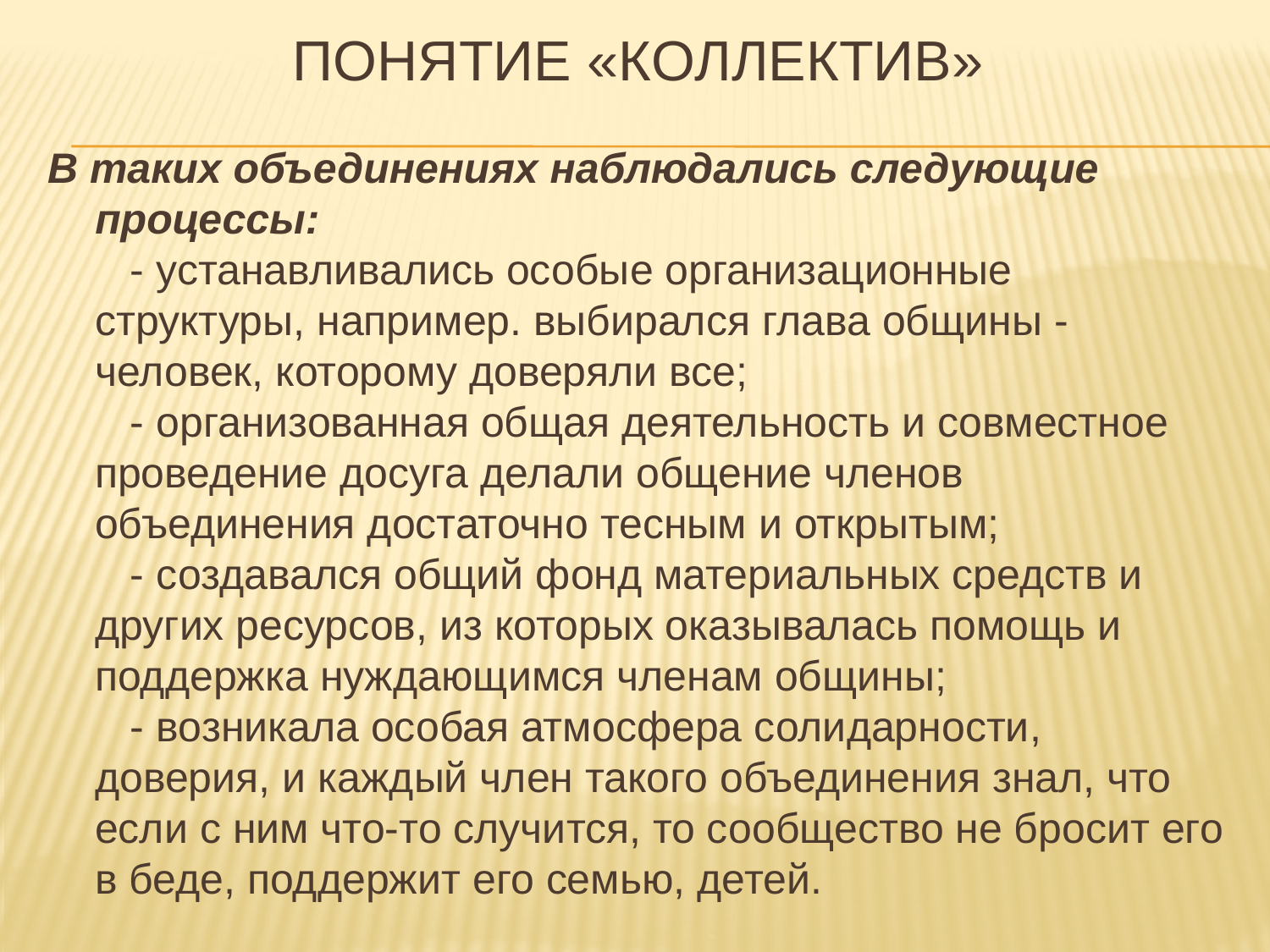

# Понятие «коллектив»
В таких объединениях наблюдались следующие процессы: 
   - устанавливались особые организационные структуры, например. выбирался глава общины - человек, которому доверяли все;
   - организованная общая деятельность и совместное проведение досуга делали общение членов объединения достаточно тесным и открытым; 
   - создавался общий фонд материальных средств и других ресурсов, из которых оказывалась помощь и поддержка нуждающимся членам общины; 
   - возникала особая атмосфера солидарности, доверия, и каждый член такого объединения знал, что если с ним что-то случится, то сообщество не бросит его в беде, поддержит его семью, детей.